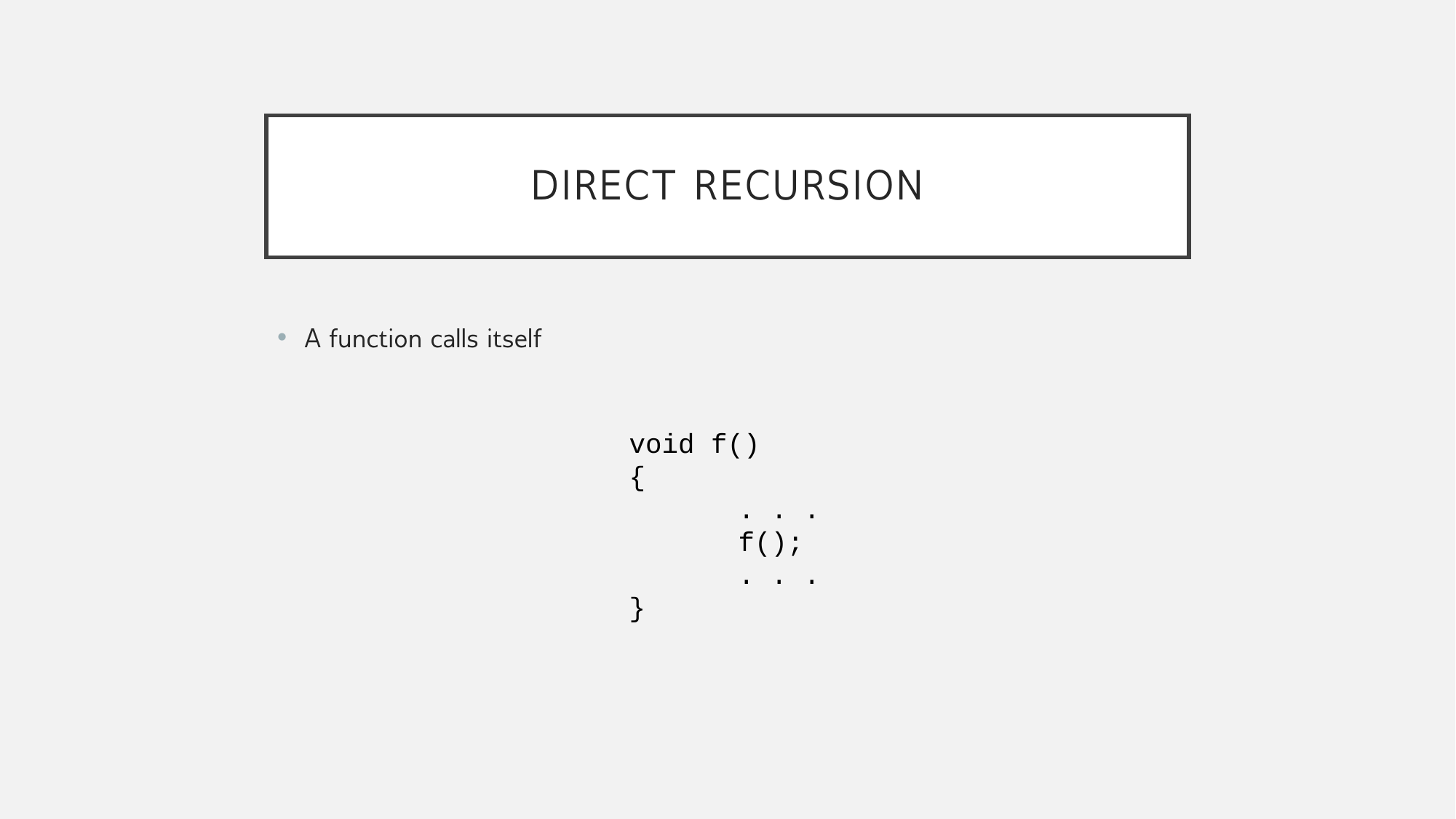

# Direct Recursion
A function calls itself
void f()
{
	. . .
	f();
	. . .
}